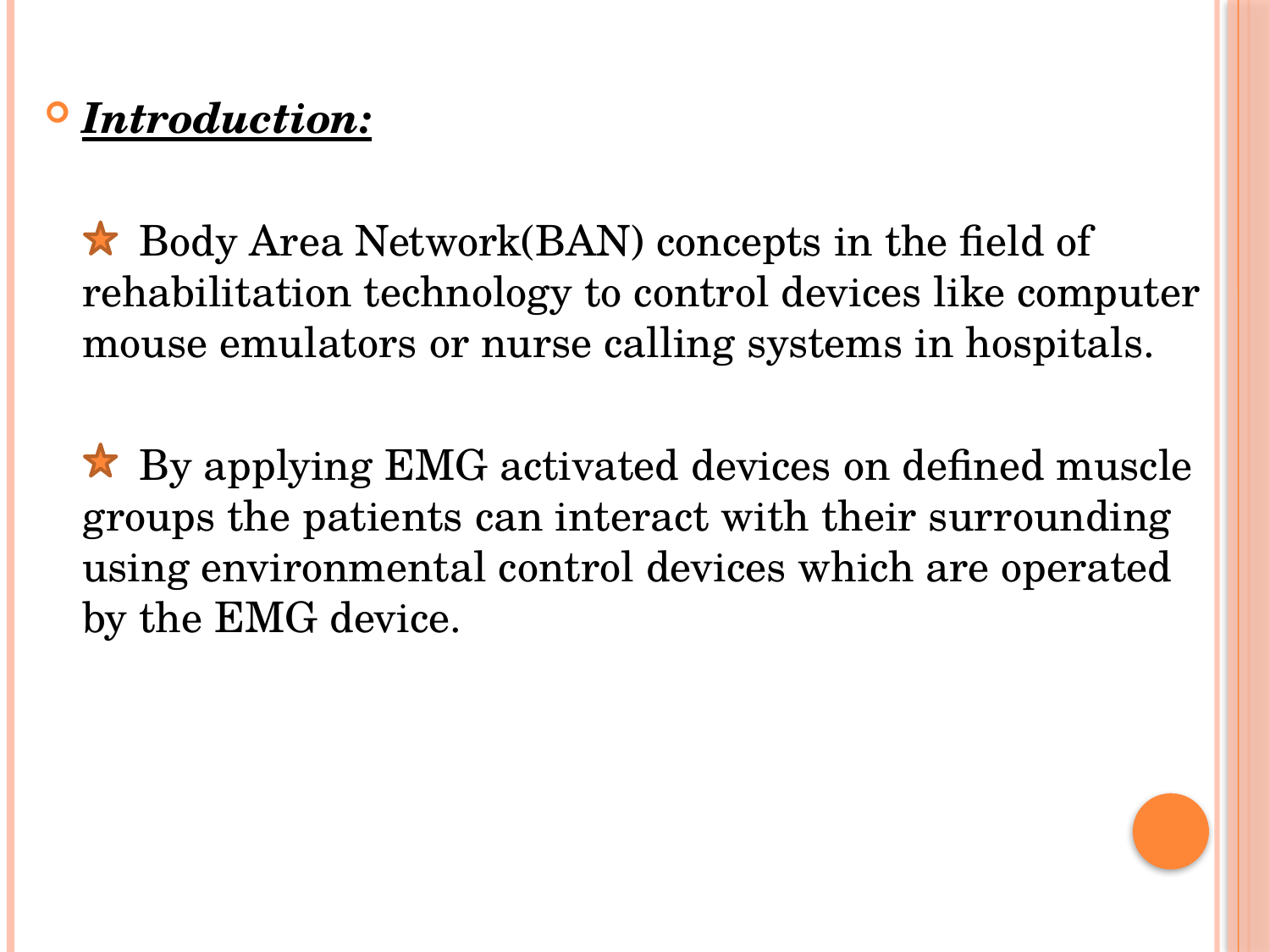

#
Introduction:

        Body Area Network(BAN) concepts in the field of           rehabilitation technology to control devices like computer mouse emulators or nurse calling systems in hospitals.

        By applying EMG activated devices on defined muscle groups the patients can interact with their surrounding using environmental control devices which are operated by the EMG device.